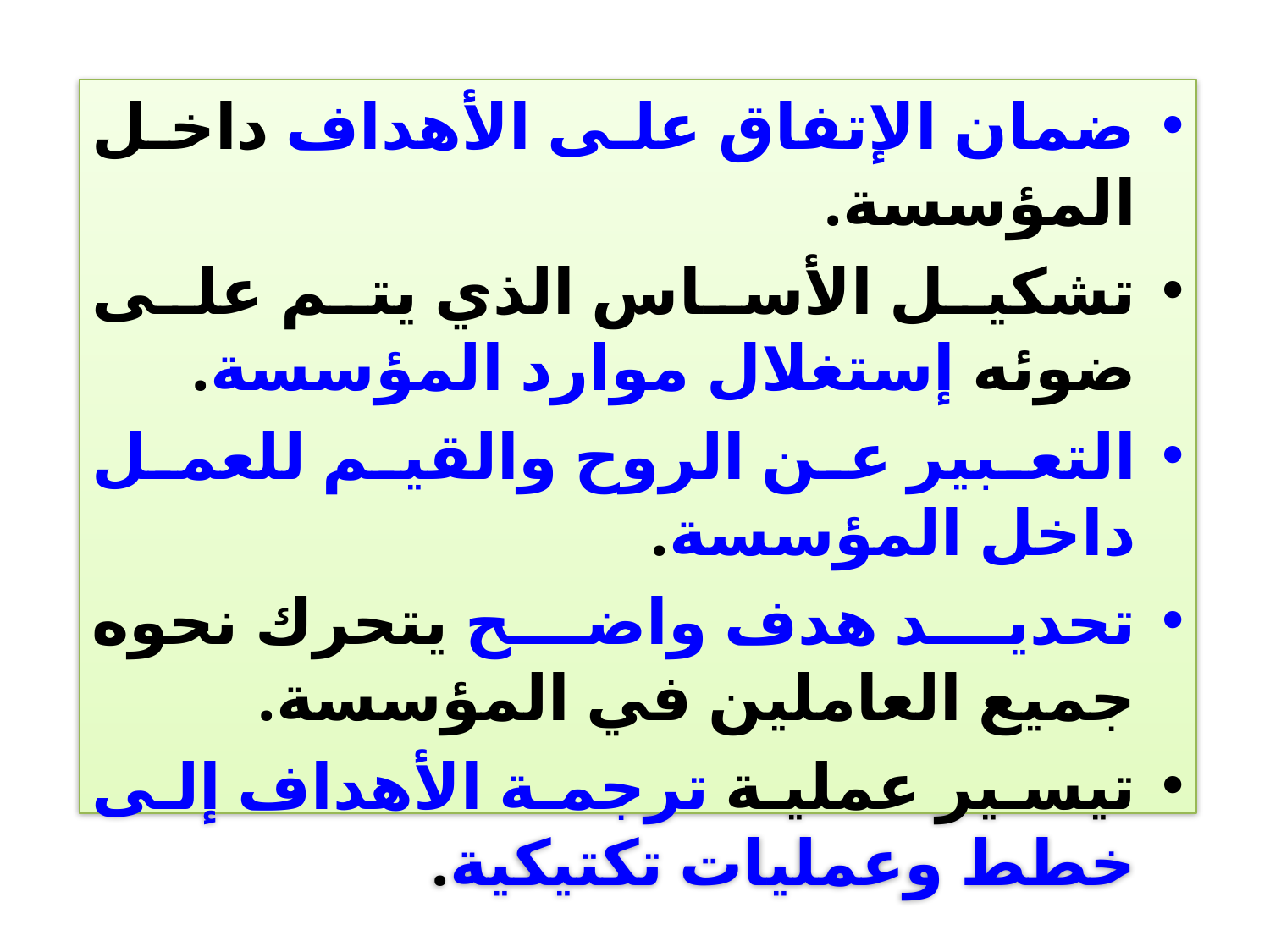

ضمان الإتفاق على الأهداف داخل المؤسسة.
تشكيل الأساس الذي يتم على ضوئه إستغلال موارد المؤسسة.
التعبير عن الروح والقيم للعمل داخل المؤسسة.
تحديد هدف واضح يتحرك نحوه جميع العاملين في المؤسسة.
تيسير عملية ترجمة الأهداف إلى خطط وعمليات تكتيكية.